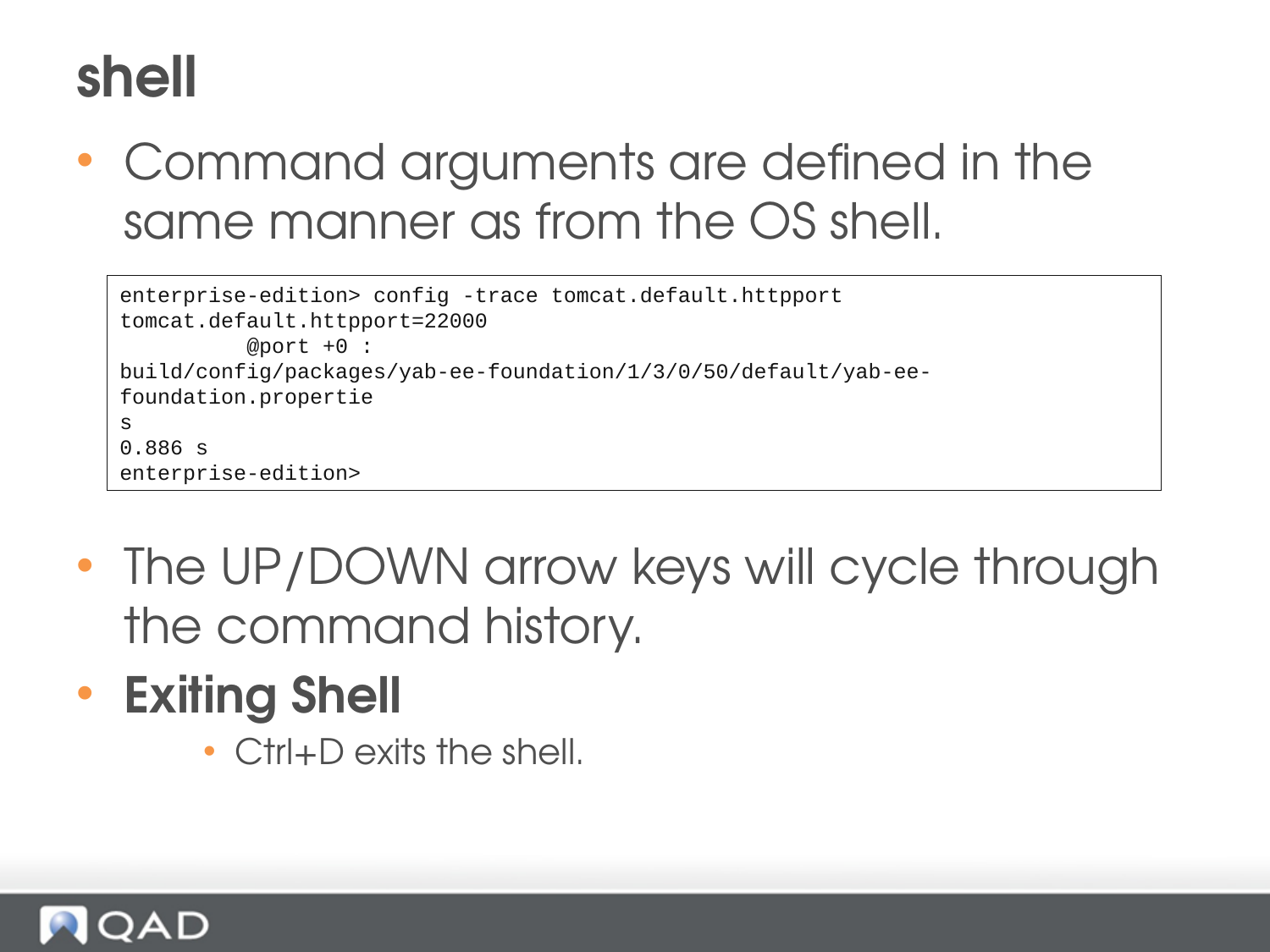

# shell
Command arguments are defined in the same manner as from the OS shell.

The UP/DOWN arrow keys will cycle through the command history.
Exiting Shell
Ctrl+D exits the shell.
enterprise-edition> config -trace tomcat.default.httpport
tomcat.default.httpport=22000
	@port +0 :
build/config/packages/yab-ee-foundation/1/3/0/50/default/yab-ee-foundation.propertie
s
0.886 s
enterprise-edition>